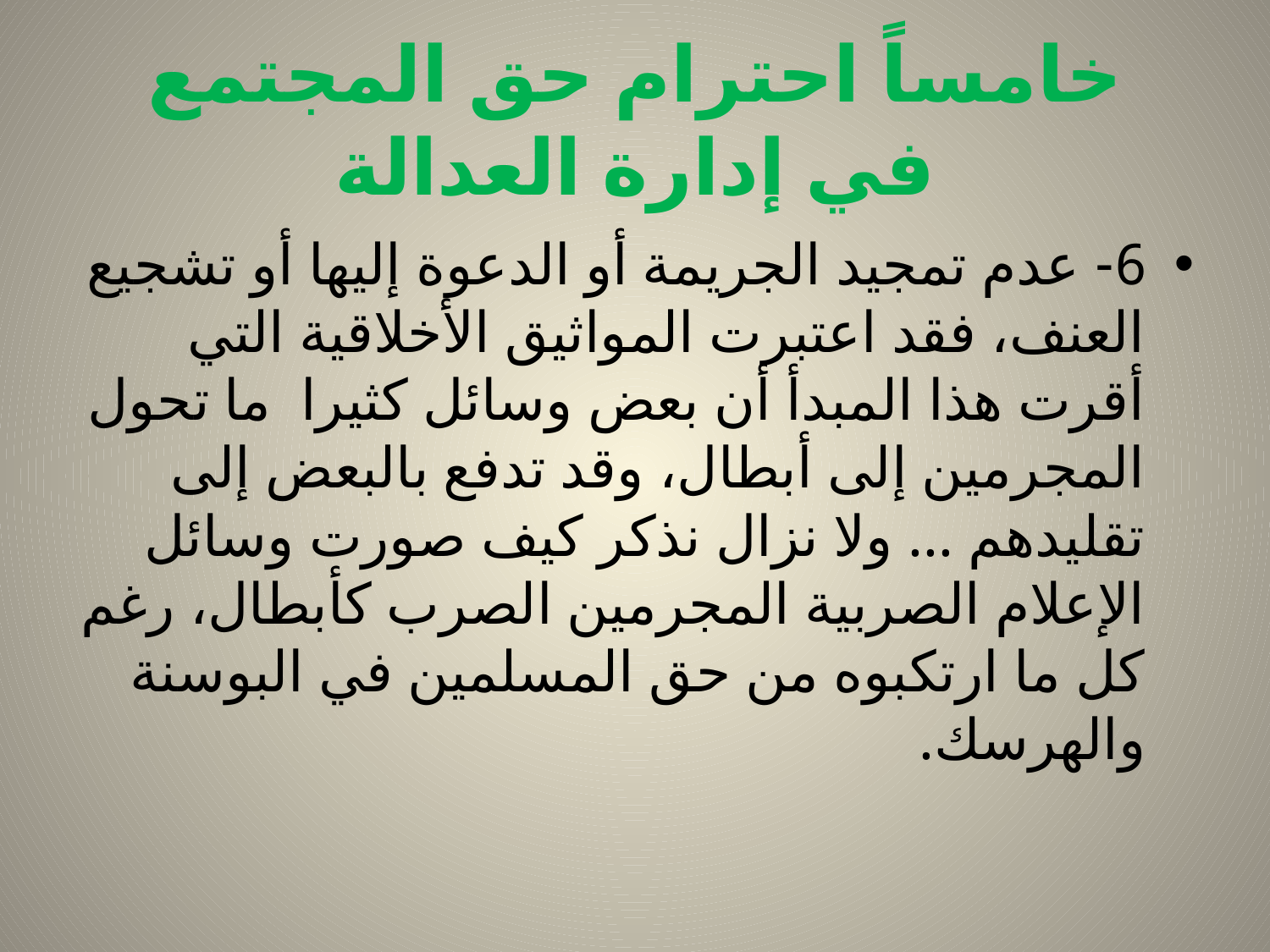

# خامساً احترام حق المجتمع في إدارة العدالة
6- عدم تمجيد الجريمة أو الدعوة إليها أو تشجيع العنف، فقد اعتبرت المواثيق الأخلاقية التي أقرت هذا المبدأ أن بعض وسائل كثيرا  ما تحول المجرمين إلى أبطال، وقد تدفع بالبعض إلى تقليدهم ... ولا نزال نذكر كيف صورت وسائل الإعلام الصربية المجرمين الصرب كأبطال، رغم كل ما ارتكبوه من حق المسلمين في البوسنة والهرسك.